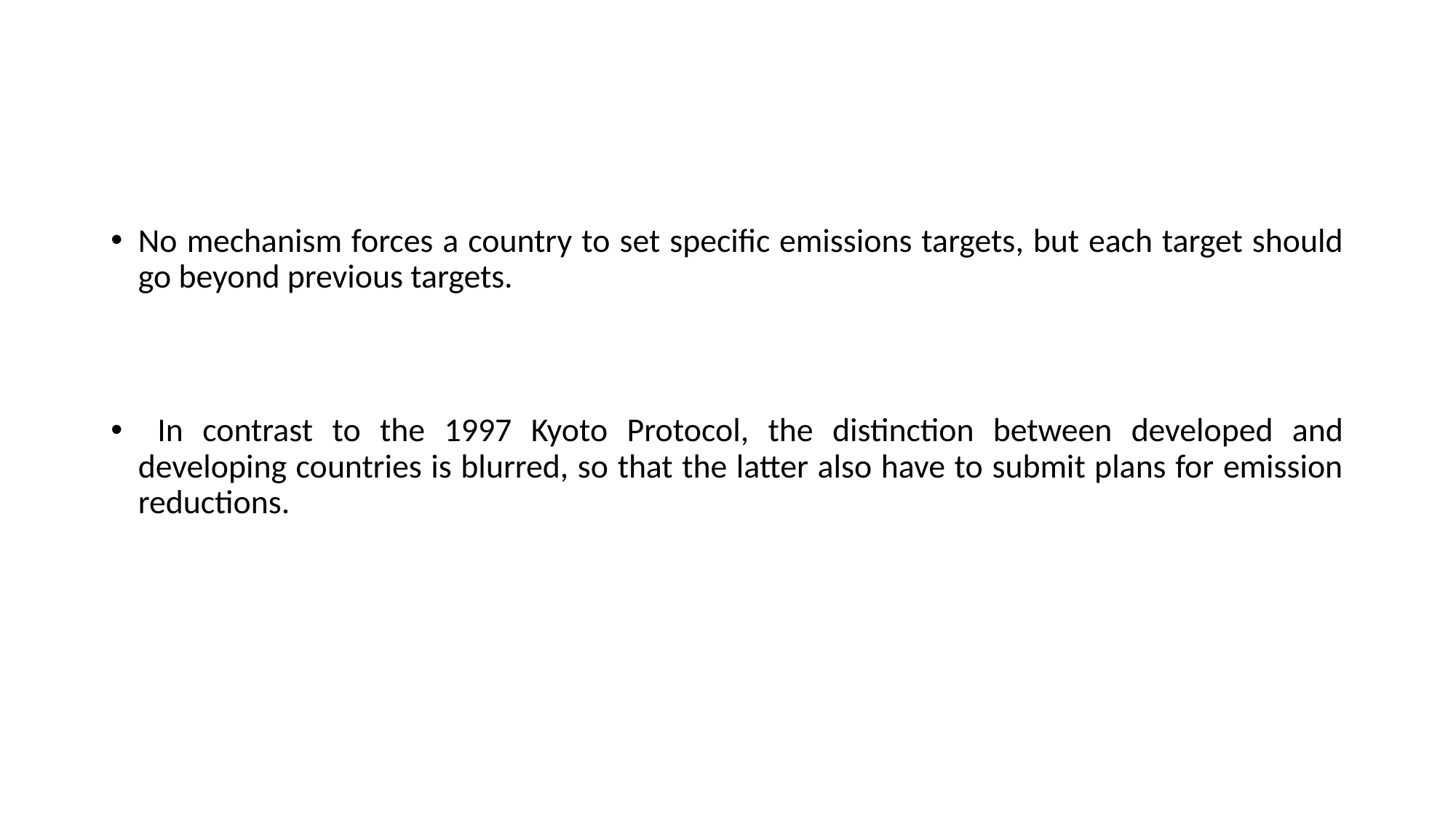

#
No mechanism forces a country to set specific emissions targets, but each target should go beyond previous targets.

 In contrast to the 1997 Kyoto Protocol, the distinction between developed and developing countries is blurred, so that the latter also have to submit plans for emission reductions.